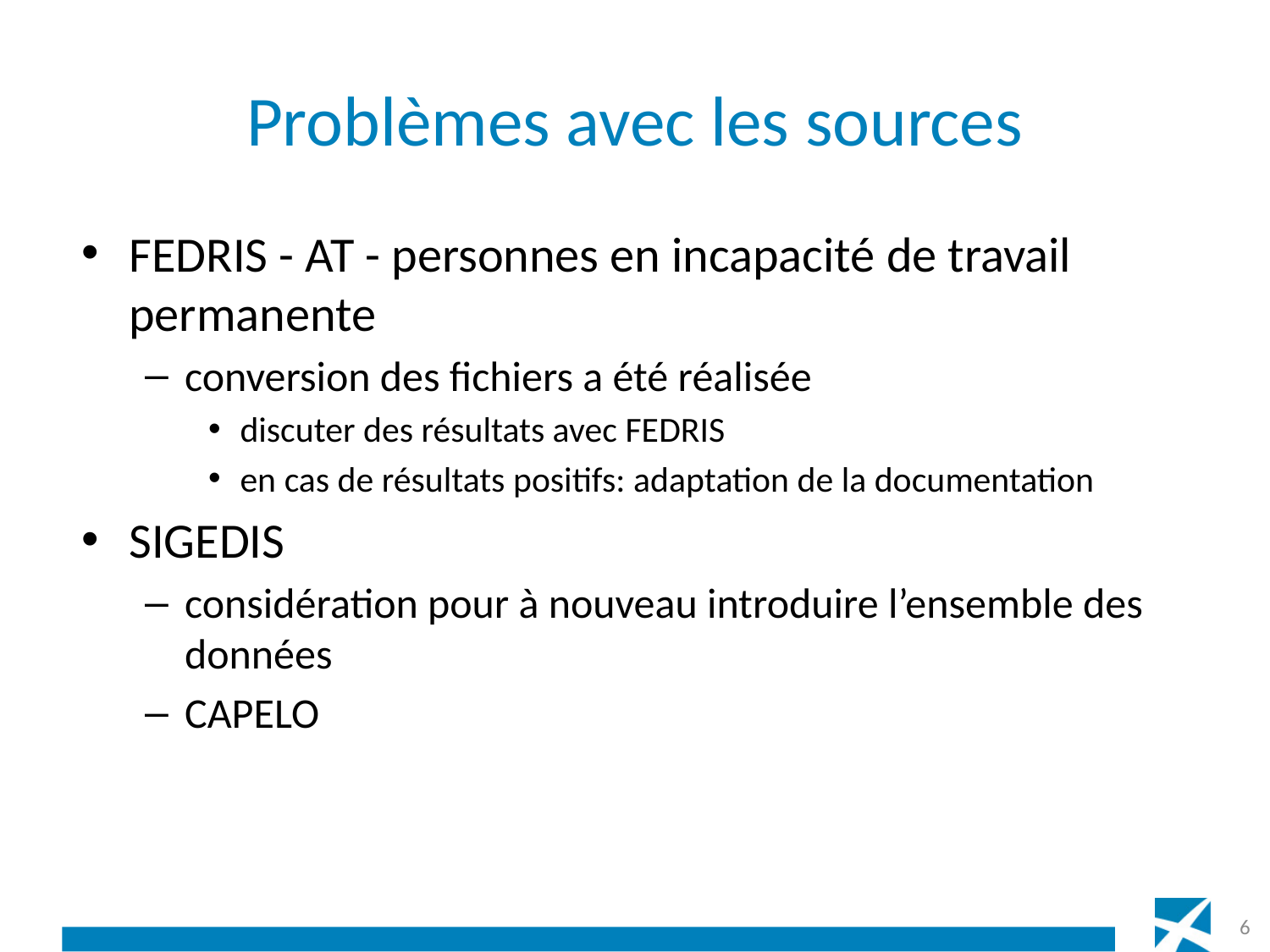

# Problèmes avec les sources
FEDRIS - AT - personnes en incapacité de travail permanente
conversion des fichiers a été réalisée
discuter des résultats avec FEDRIS
en cas de résultats positifs: adaptation de la documentation
SIGEDIS
considération pour à nouveau introduire l’ensemble des données
CAPELO

6